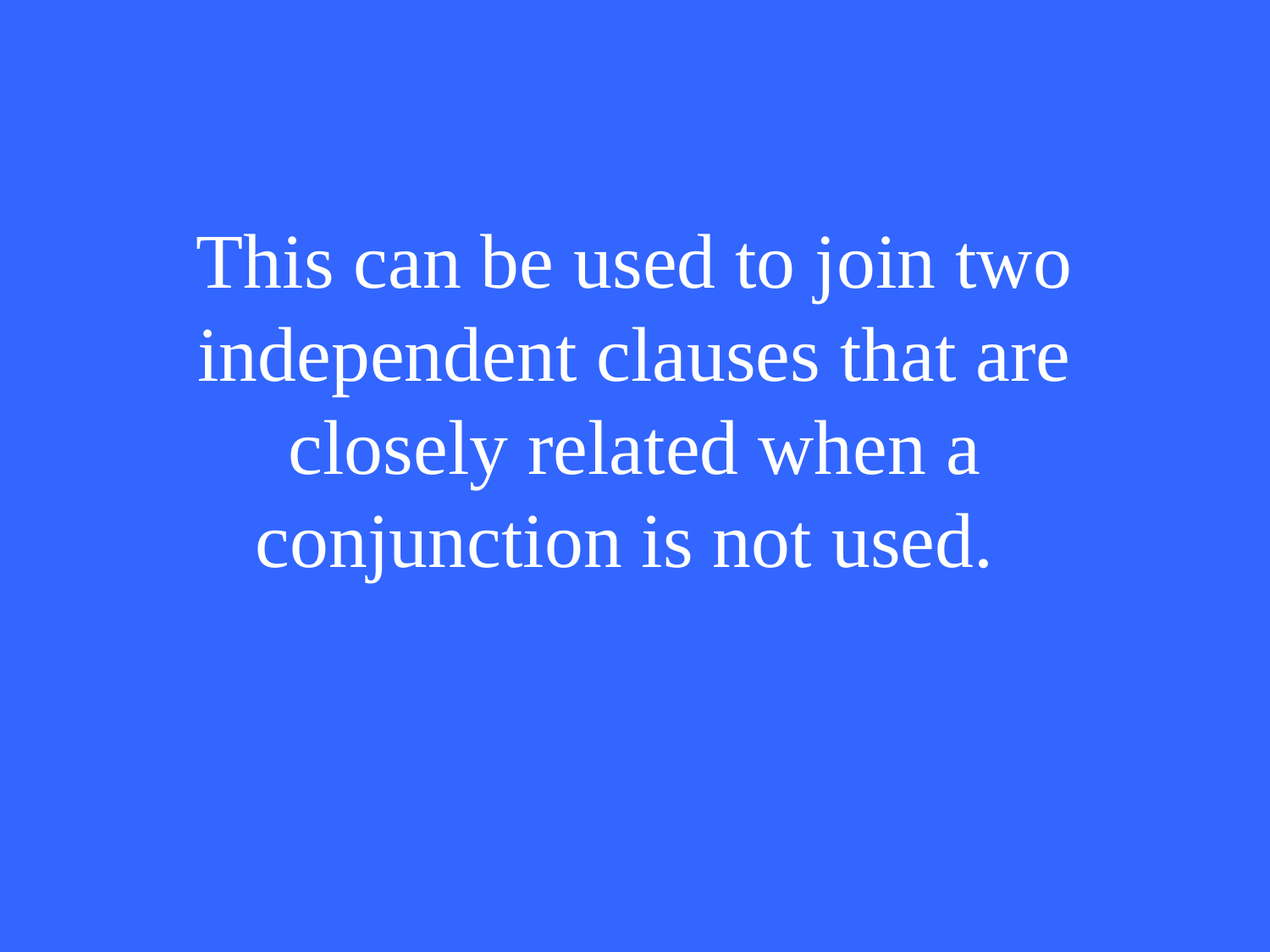

# This can be used to join two independent clauses that are closely related when a conjunction is not used.